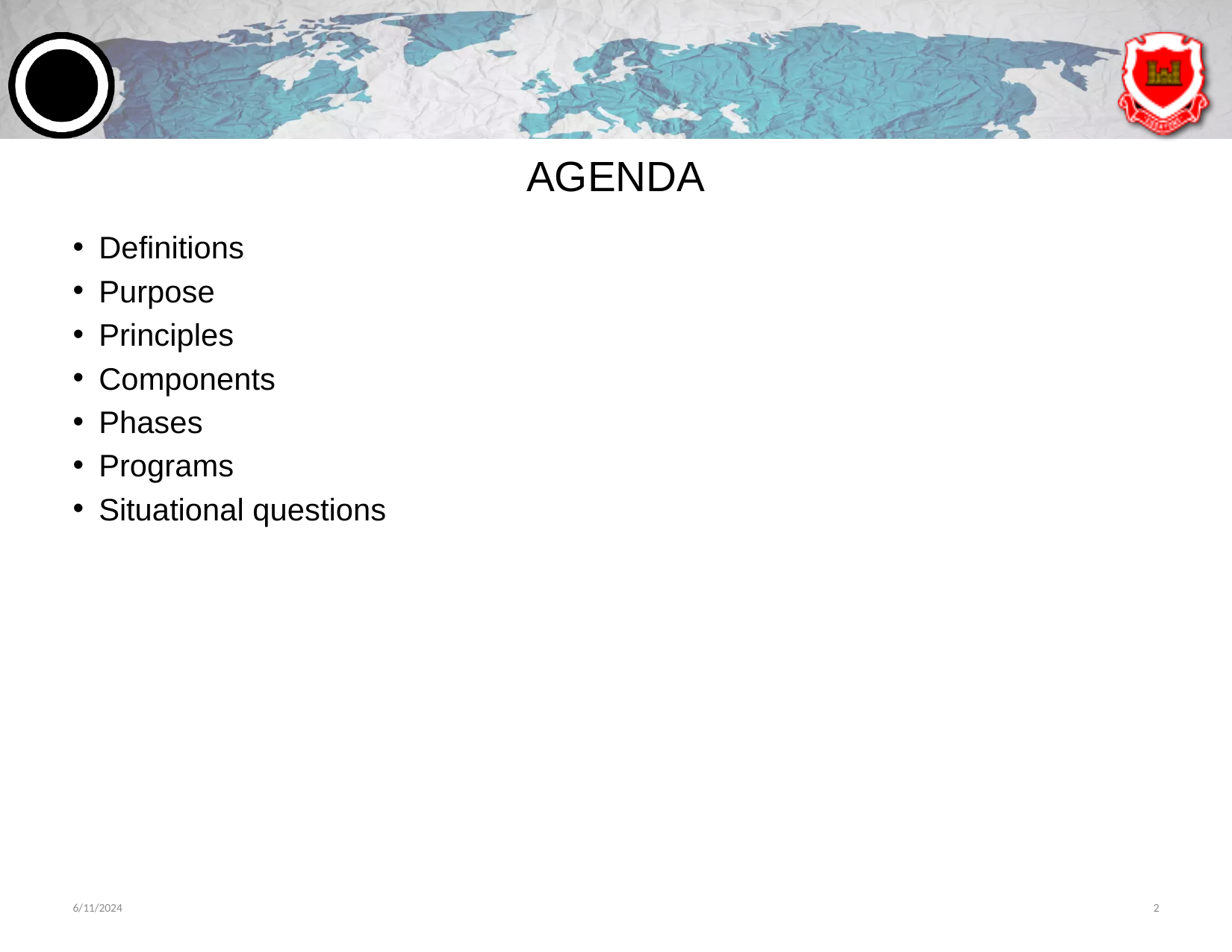

# AGENDA
Definitions
Purpose
Principles
Components
Phases
Programs
Situational questions
6/11/2024
2